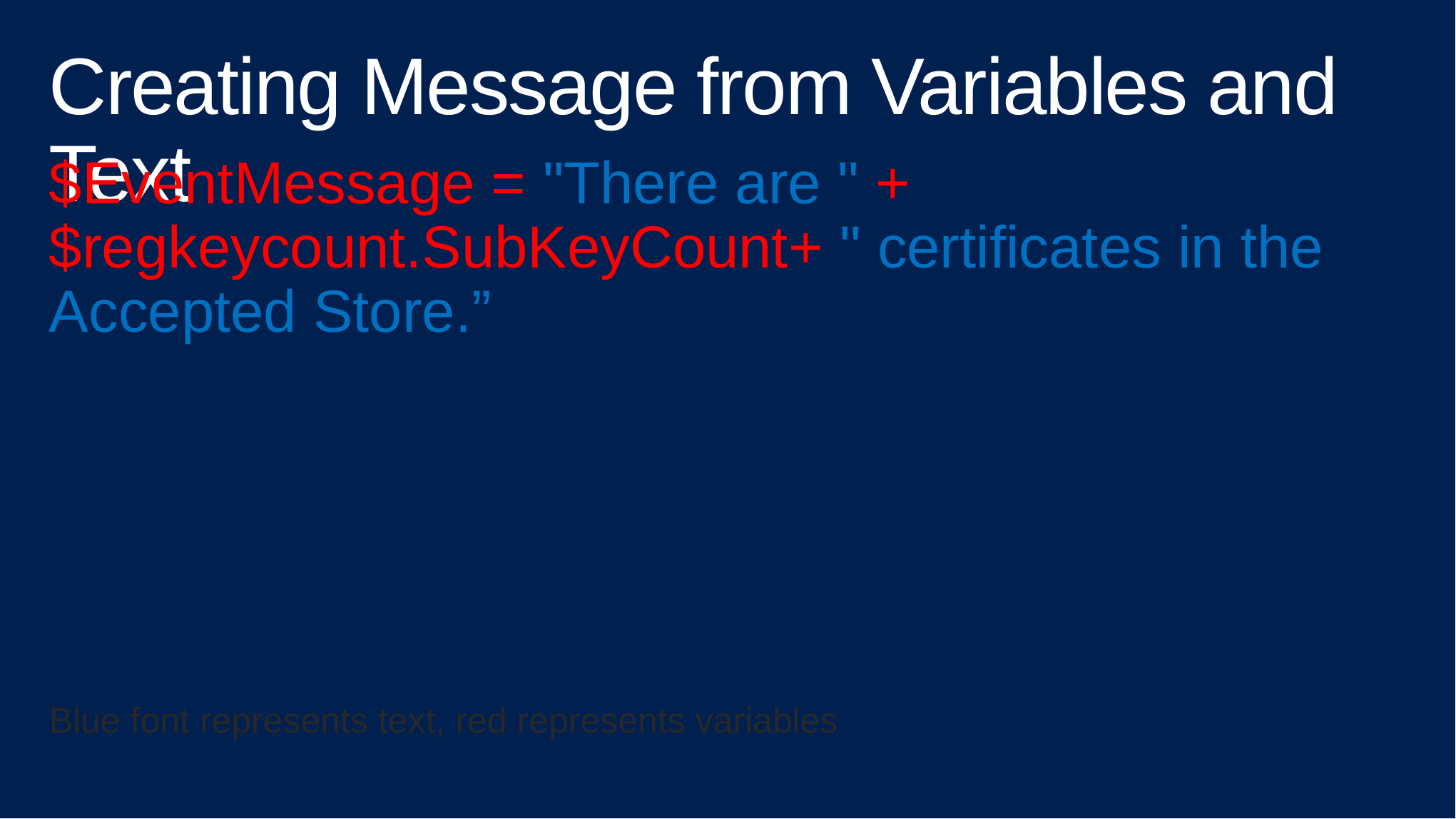

# Creating Message from Variables and Text
$EventMessage = "There are " +$regkeycount.SubKeyCount+ " certificates in the Accepted Store.”

Blue font represents text, red represents variables